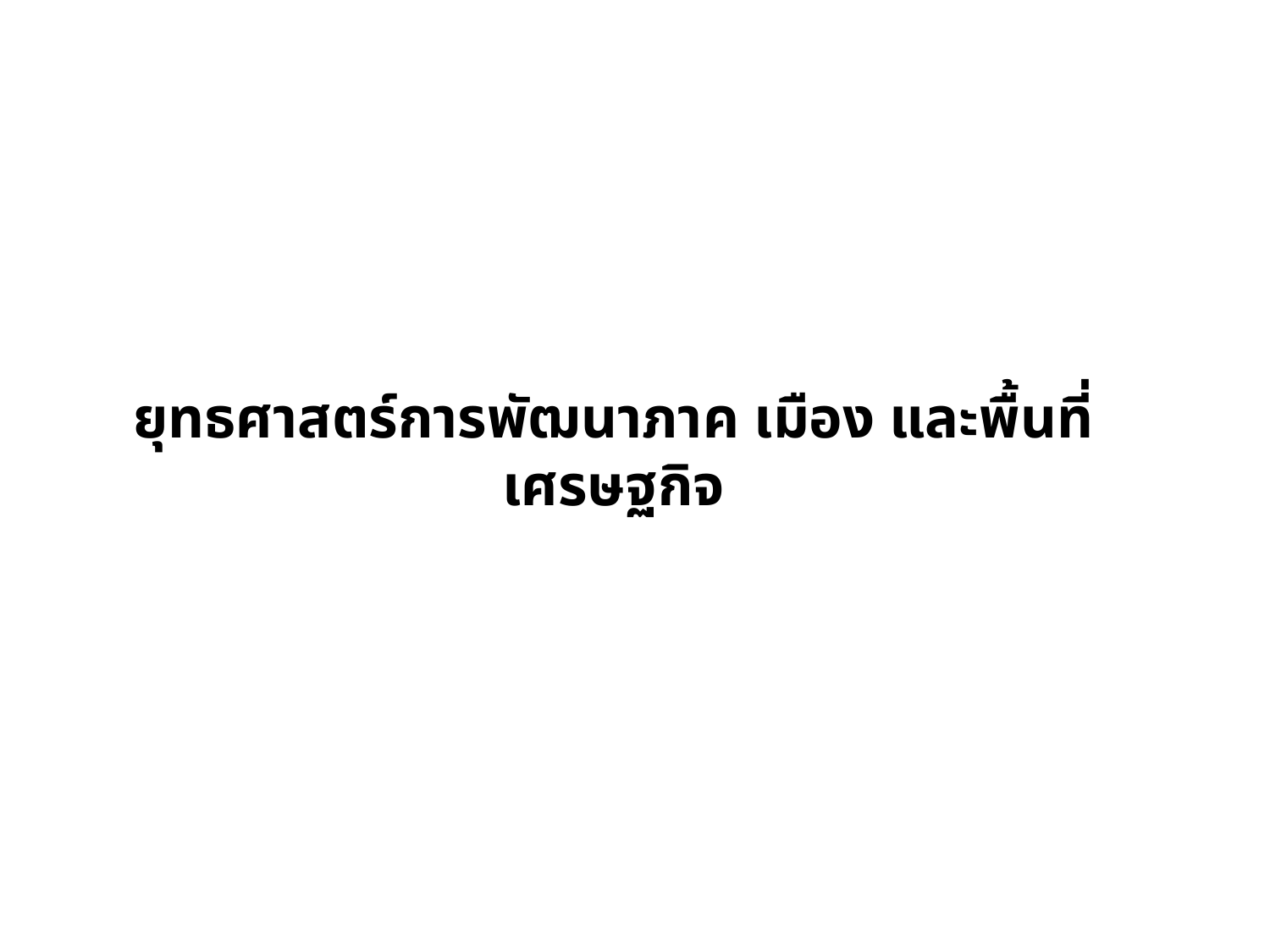

# ยุทธศาสตร์การพัฒนาภาค เมือง และพื้นที่เศรษฐกิจ